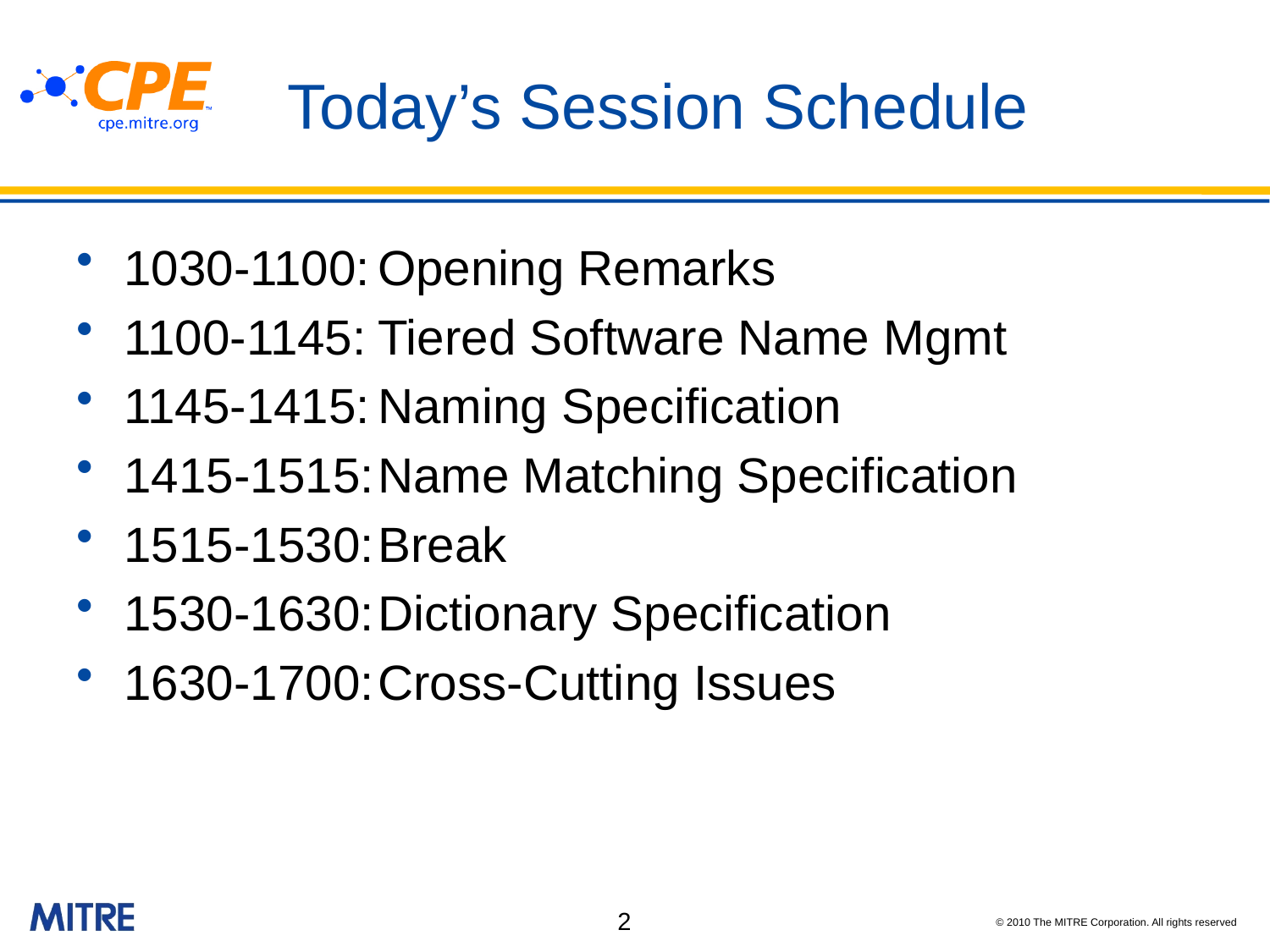

# Today’s Session Schedule
1030-1100:	Opening Remarks
1100-1145:	Tiered Software Name Mgmt
1145-1415:	Naming Specification
1415-1515:	Name Matching Specification
1515-1530:	Break
1530-1630:	Dictionary Specification
1630-1700:	Cross-Cutting Issues
2